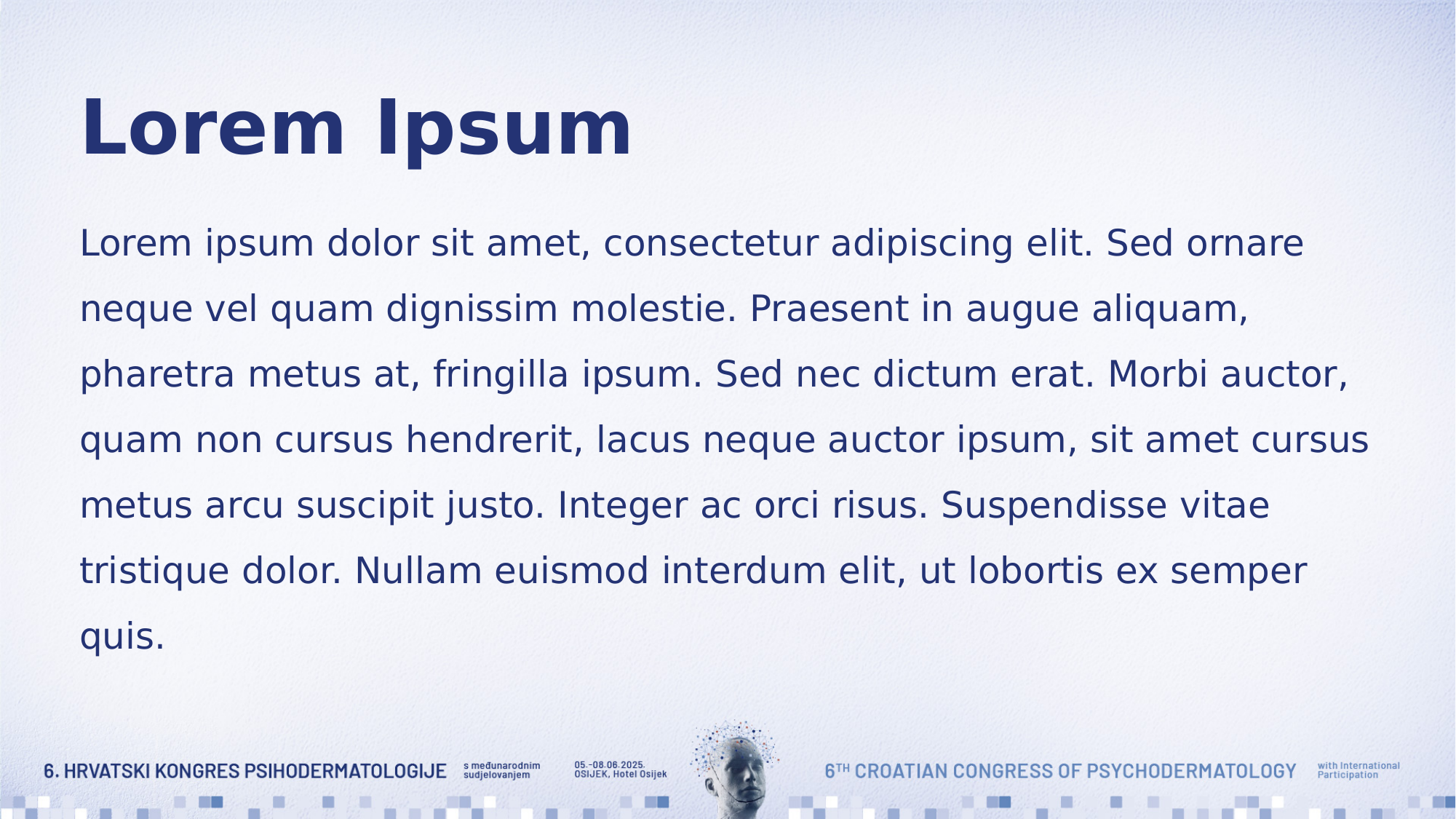

Lorem Ipsum
Lorem ipsum dolor sit amet, consectetur adipiscing elit. Sed ornare neque vel quam dignissim molestie. Praesent in augue aliquam, pharetra metus at, fringilla ipsum. Sed nec dictum erat. Morbi auctor, quam non cursus hendrerit, lacus neque auctor ipsum, sit amet cursus metus arcu suscipit justo. Integer ac orci risus. Suspendisse vitae tristique dolor. Nullam euismod interdum elit, ut lobortis ex semper quis.